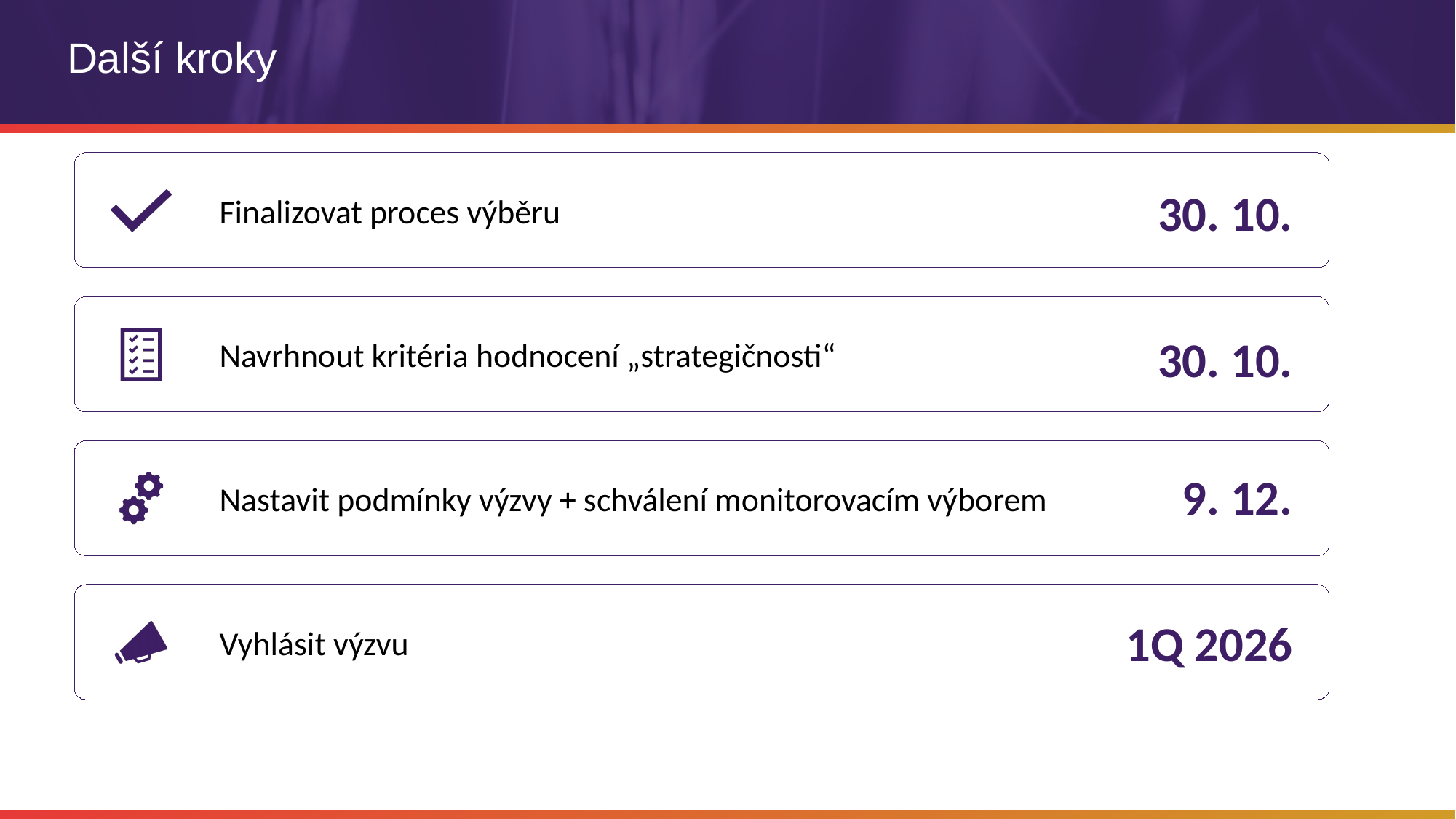

Další kroky
Finalizovat proces výběru
Navrhnout kritéria hodnocení „strategičnosti“
Nastavit podmínky výzvy + schválení monitorovacím výborem
Vyhlásit výzvu
30. 10.
30. 10.
9. 12.
1Q 2026